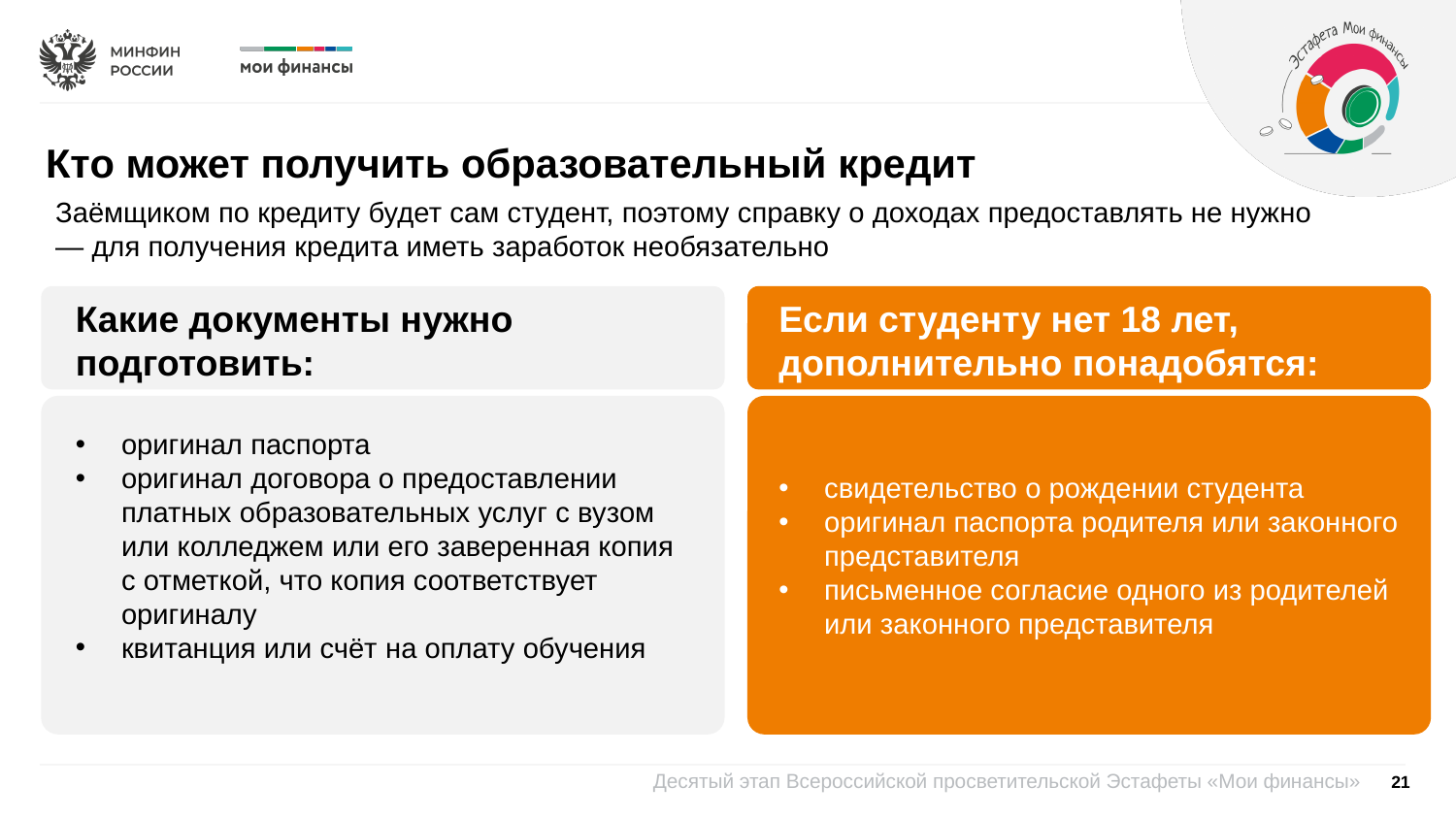

Кто может получить образовательный кредит
Заёмщиком по кредиту будет сам студент, поэтому справку о доходах предоставлять не нужно ― для получения кредита иметь заработок необязательно
Какие документы нужно подготовить:
оригинал паспорта
оригинал договора о предоставлении платных образовательных услуг с вузом или колледжем или его заверенная копия
с отметкой, что копия соответствует оригиналу
квитанция или счёт на оплату обучения
Если студенту нет 18 лет, дополнительно понадобятся:

свидетельство о рождении студента
оригинал паспорта родителя или законного представителя
письменное согласие одного из родителей или законного представителя

21